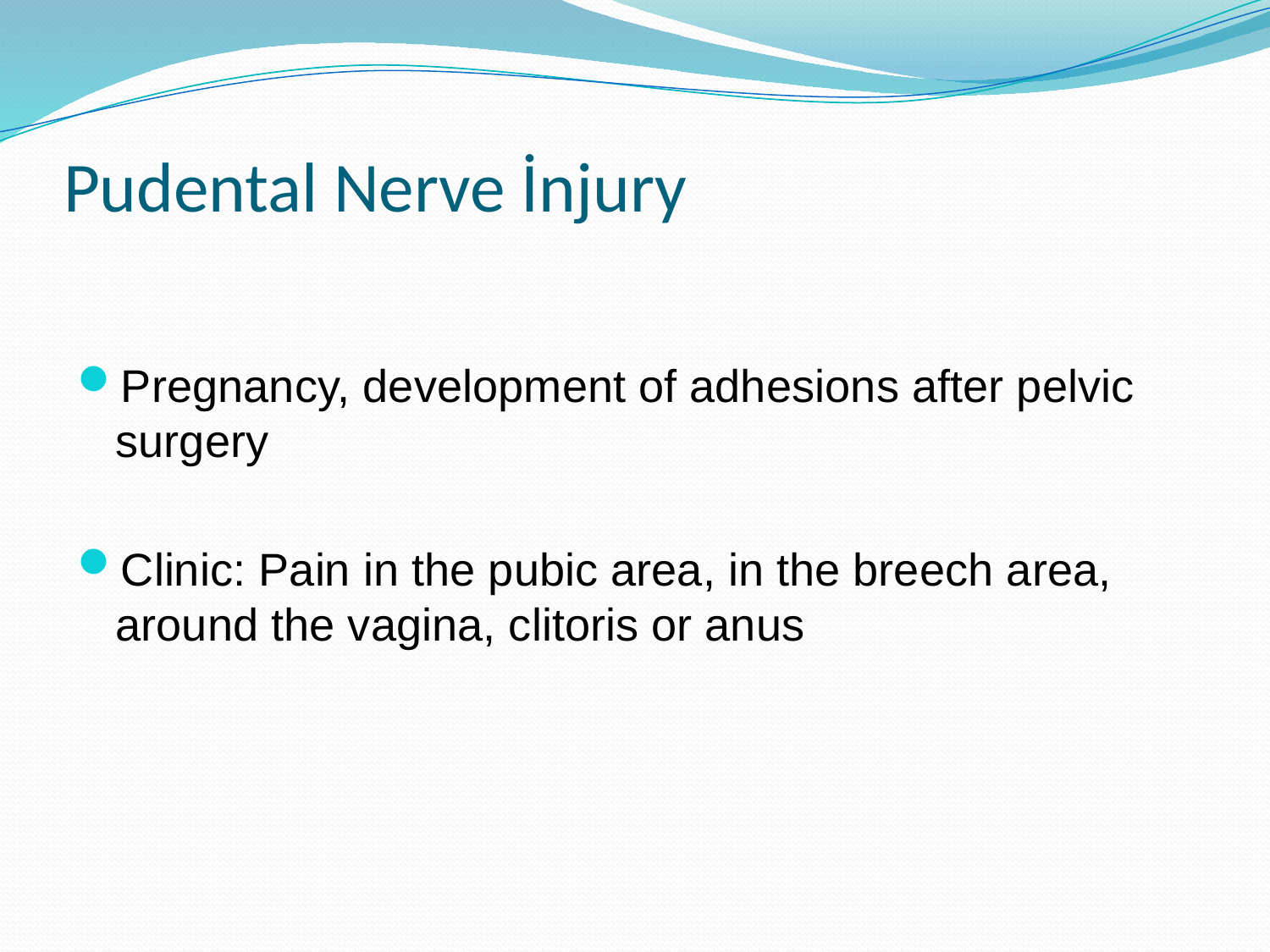

# Pudental Nerve İnjury

Pregnancy, development of adhesions after pelvic surgery

Clinic: Pain in the pubic area, in the breech area, around the vagina, clitoris or anus